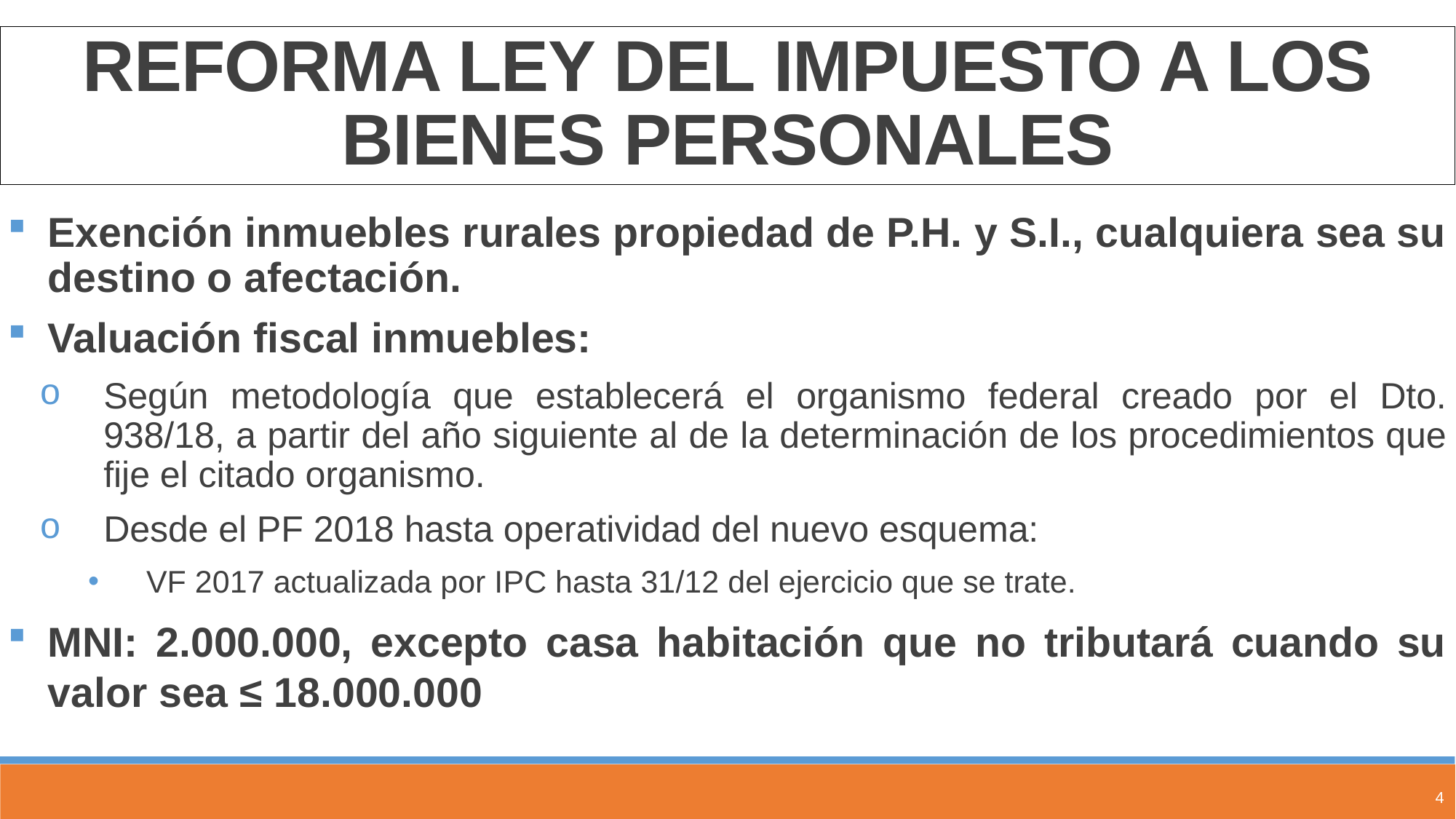

REFORMA LEY DEL IMPUESTO A LOS BIENES PERSONALES
Exención inmuebles rurales propiedad de P.H. y S.I., cualquiera sea su destino o afectación.
Valuación fiscal inmuebles:
Según metodología que establecerá el organismo federal creado por el Dto. 938/18, a partir del año siguiente al de la determinación de los procedimientos que fije el citado organismo.
Desde el PF 2018 hasta operatividad del nuevo esquema:
VF 2017 actualizada por IPC hasta 31/12 del ejercicio que se trate.
MNI: 2.000.000, excepto casa habitación que no tributará cuando su valor sea ≤ 18.000.000
4